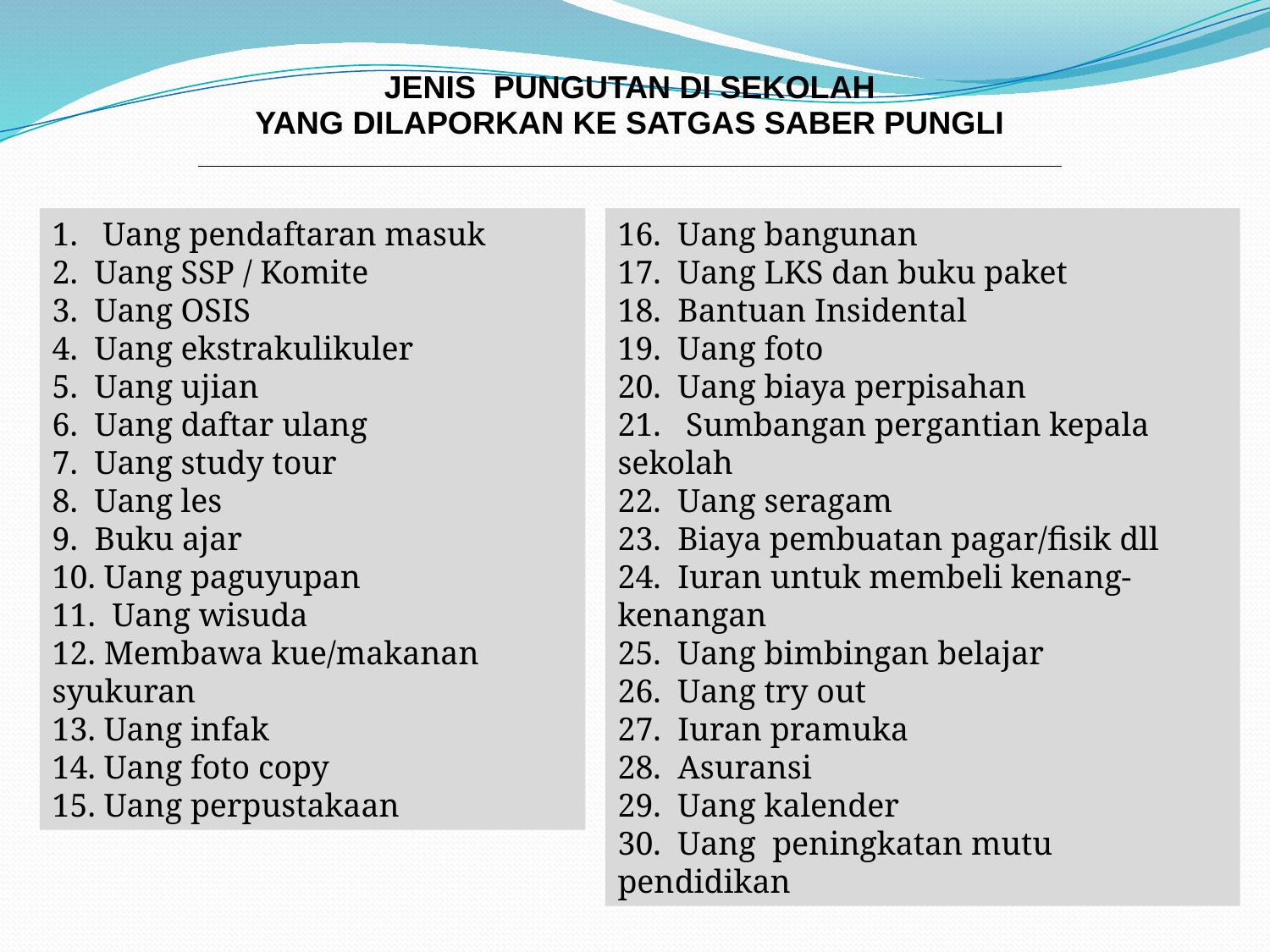

| JENIS PUNGUTAN DI SEKOLAH |  |  |  |
| --- | --- | --- | --- |
| YANG DILAPORKAN KE SATGAS SABER PUNGLI |  |  |  |
|  |  |  |  |
1.   Uang pendaftaran masuk
2.  Uang SSP / Komite
3.  Uang OSIS
4.  Uang ekstrakulikuler
5.  Uang ujian
6.  Uang daftar ulang
7.  Uang study tour
8.  Uang les
9.  Buku ajar
10. Uang paguyupan
11.  Uang wisuda
12. Membawa kue/makanan syukuran
13. Uang infak
14. Uang foto copy
15. Uang perpustakaan
16.  Uang bangunan
17.  Uang LKS dan buku paket
18.  Bantuan Insidental
19.  Uang foto
20.  Uang biaya perpisahan
21.   Sumbangan pergantian kepala sekolah
22.  Uang seragam
23.  Biaya pembuatan pagar/fisik dll
24.  Iuran untuk membeli kenang-kenangan
25.  Uang bimbingan belajar
26.  Uang try out
27.  Iuran pramuka
28.  Asuransi
29.  Uang kalender
30.  Uang  peningkatan mutu pendidikan
27